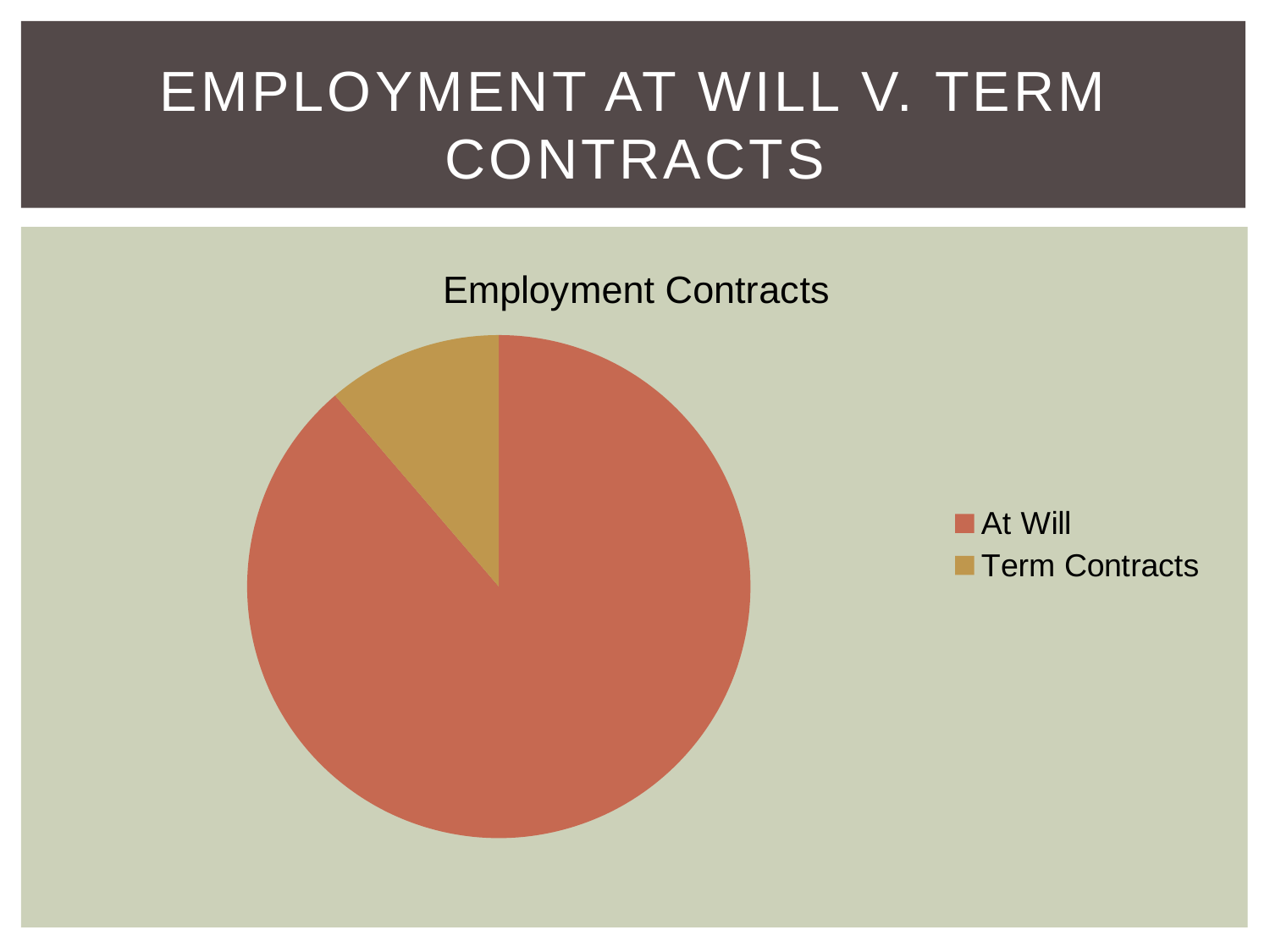

# Employment at will v. term contracts

### Chart:

| Category | Employment Contracts |
|---|---|
| At Will | 25.2 |
| Term Contracts | 3.2 |